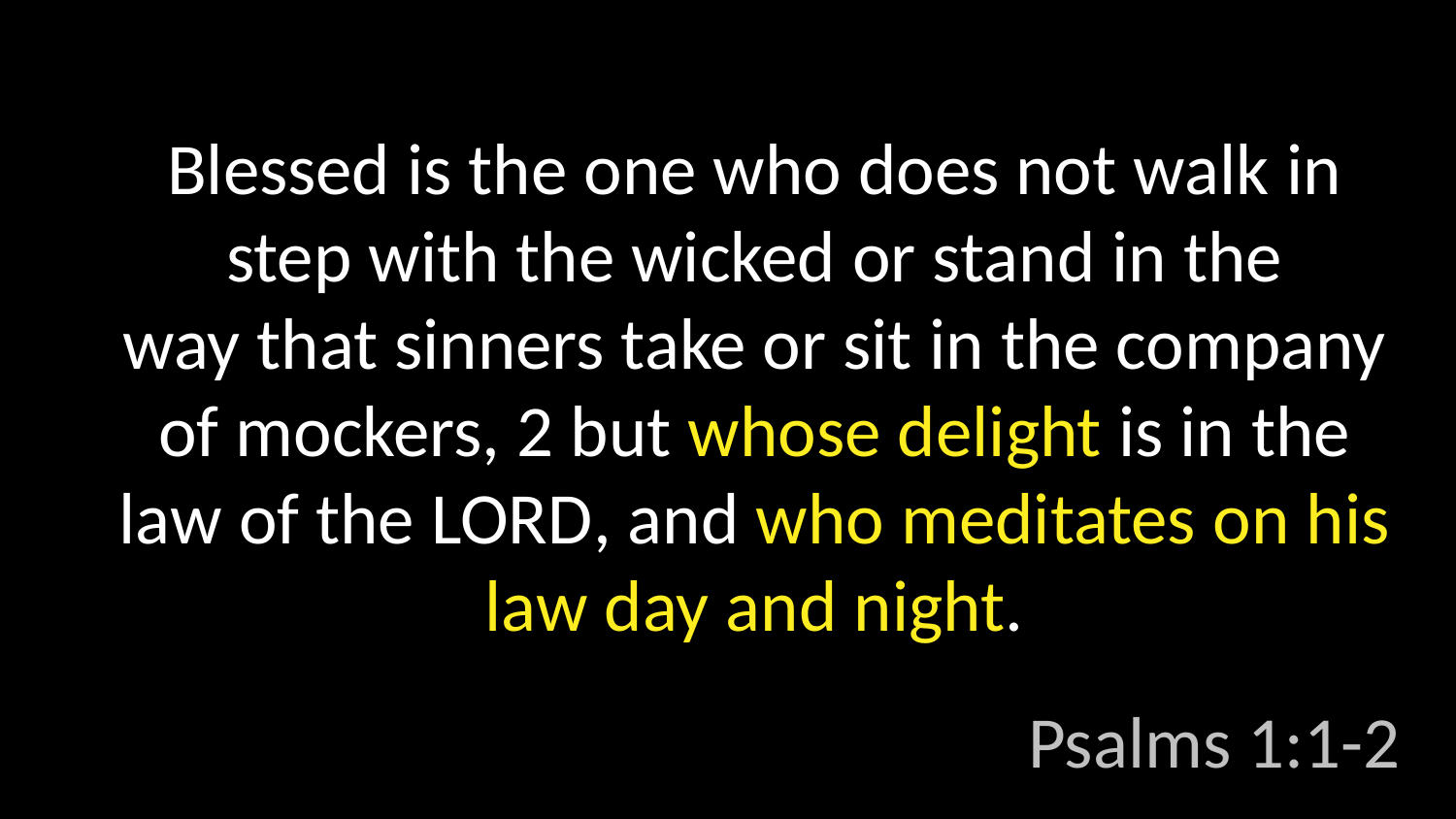

Blessed is the one who does not walk in step with the wicked or stand in the way that sinners take or sit in the company of mockers, 2 but whose delight is in the law of the Lord, and who meditates on his law day and night.
Psalms 1:1-2